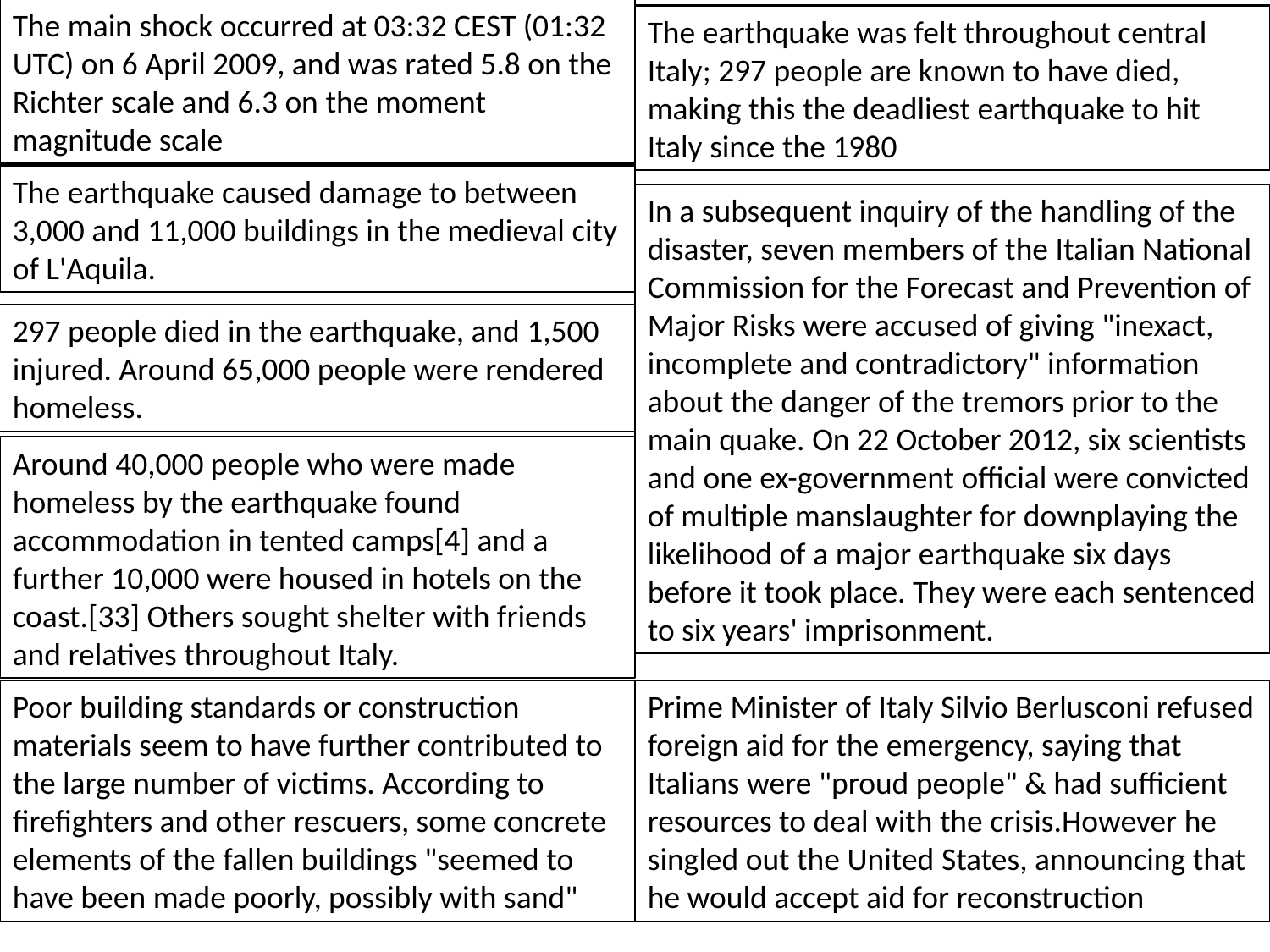

The main shock occurred at 03:32 CEST (01:32 UTC) on 6 April 2009, and was rated 5.8 on the Richter scale and 6.3 on the moment magnitude scale
The earthquake was felt throughout central Italy; 297 people are known to have died, making this the deadliest earthquake to hit Italy since the 1980
The earthquake caused damage to between 3,000 and 11,000 buildings in the medieval city of L'Aquila.
In a subsequent inquiry of the handling of the disaster, seven members of the Italian National Commission for the Forecast and Prevention of Major Risks were accused of giving "inexact, incomplete and contradictory" information about the danger of the tremors prior to the main quake. On 22 October 2012, six scientists and one ex-government official were convicted of multiple manslaughter for downplaying the likelihood of a major earthquake six days before it took place. They were each sentenced to six years' imprisonment.
297 people died in the earthquake, and 1,500 injured. Around 65,000 people were rendered homeless.
Around 40,000 people who were made homeless by the earthquake found accommodation in tented camps[4] and a further 10,000 were housed in hotels on the coast.[33] Others sought shelter with friends and relatives throughout Italy.
Poor building standards or construction materials seem to have further contributed to the large number of victims. According to firefighters and other rescuers, some concrete elements of the fallen buildings "seemed to have been made poorly, possibly with sand"
Prime Minister of Italy Silvio Berlusconi refused foreign aid for the emergency, saying that Italians were "proud people" & had sufficient resources to deal with the crisis.However he singled out the United States, announcing that he would accept aid for reconstruction